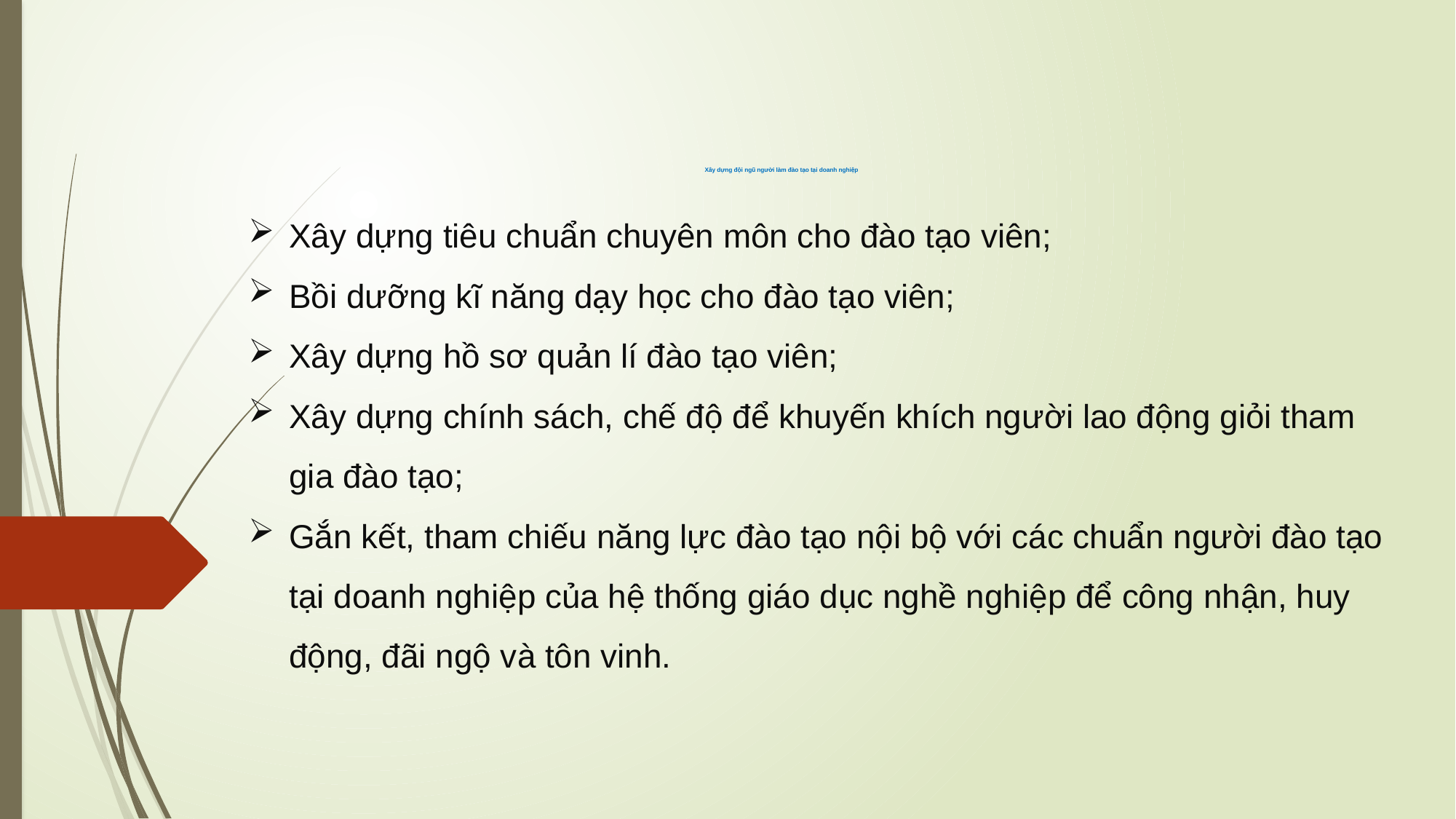

# Xây dựng đội ngũ người làm đào tạo tại doanh nghiệp
Xây dựng tiêu chuẩn chuyên môn cho đào tạo viên;
Bồi dưỡng kĩ năng dạy học cho đào tạo viên;
Xây dựng hồ sơ quản lí đào tạo viên;
Xây dựng chính sách, chế độ để khuyến khích người lao động giỏi tham gia đào tạo;
Gắn kết, tham chiếu năng lực đào tạo nội bộ với các chuẩn người đào tạo tại doanh nghiệp của hệ thống giáo dục nghề nghiệp để công nhận, huy động, đãi ngộ và tôn vinh.